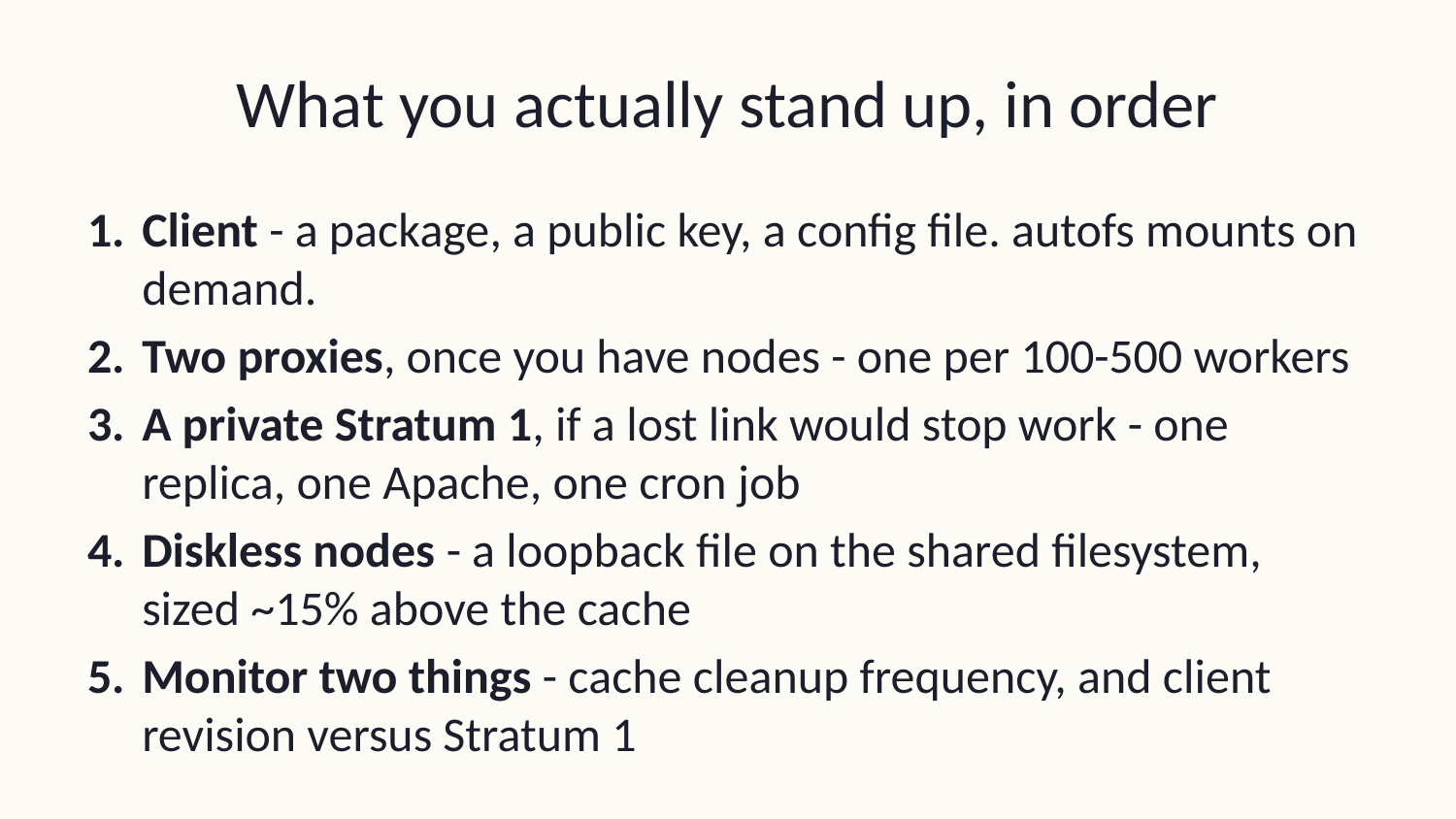

# What you actually stand up, in order
Client - a package, a public key, a config file. autofs mounts on demand.
Two proxies, once you have nodes - one per 100-500 workers
A private Stratum 1, if a lost link would stop work - one replica, one Apache, one cron job
Diskless nodes - a loopback file on the shared filesystem, sized ~15% above the cache
Monitor two things - cache cleanup frequency, and client revision versus Stratum 1